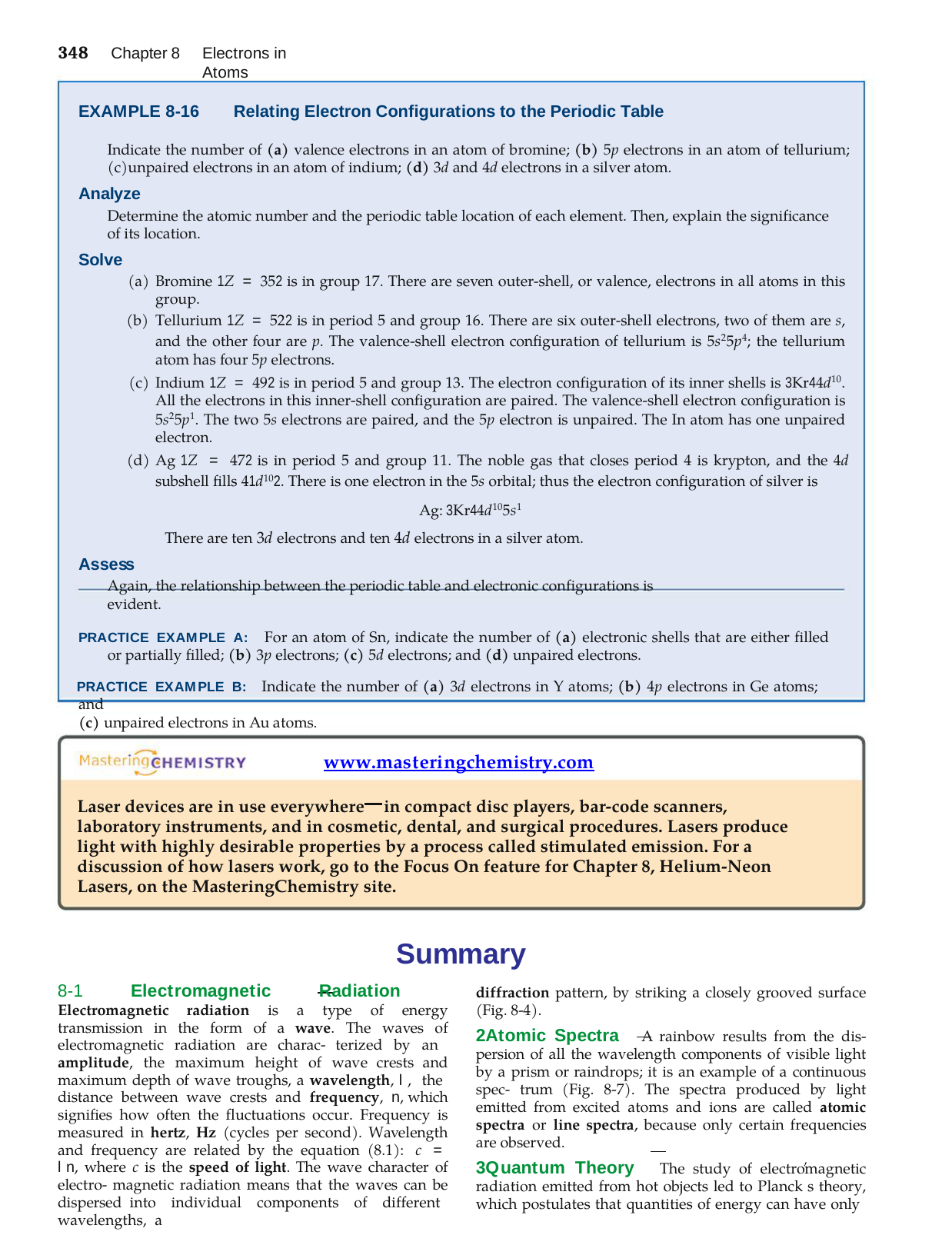

348	Chapter 8
Electrons in Atoms
EXAMPLE 8-16	Relating Electron Configurations to the Periodic Table

Indicate the number of (a) valence electrons in an atom of bromine; (b) 5p electrons in an atom of tellurium;
unpaired electrons in an atom of indium; (d) 3d and 4d electrons in a silver atom.
Analyze
Determine the atomic number and the periodic table location of each element. Then, explain the significance of its location.
Solve
Bromine 1Z  =  352 is in group 17. There are seven outer-shell, or valence, electrons in all atoms in this group.
Tellurium 1Z  =  522 is in period 5 and group 16. There are six outer-shell electrons, two of them are s, and the other four are p. The valence-shell electron configuration of tellurium is 5s25p4; the tellurium atom has four 5p electrons.
Indium 1Z  =  492 is in period 5 and group 13. The electron configuration of its inner shells is 3Kr44d10. All the electrons in this inner-shell configuration are paired. The valence-shell electron configuration is 5s25p1. The two 5s electrons are paired, and the 5p electron is unpaired. The In atom has one unpaired electron.
Ag 1Z  =  472 is in period 5 and group 11. The noble gas that closes period 4 is krypton, and the 4d subshell fills 41d102. There is one electron in the 5s orbital; thus the electron configuration of silver is
Ag: 3Kr44d105s1
There are ten 3d electrons and ten 4d electrons in a silver atom.
Assess
Again, the relationship between the periodic table and electronic configurations is evident.

PRACTICE  EXAMPLE  A:    For an atom of Sn, indicate the number of (a) electronic shells that are either filled or partially filled; (b) 3p electrons; (c) 5d electrons; and (d) unpaired electrons.
PRACTICE  EXAMPLE  B:	Indicate the number of (a) 3d electrons in Y atoms; (b) 4p electrons in Ge atoms; and
(c) unpaired electrons in Au atoms.
www.masteringchemistry.com

Laser devices are in use everywhere	in compact disc players, bar-code scanners, laboratory instruments, and in cosmetic, dental, and surgical procedures. Lasers produce light with highly desirable properties by a process called stimulated emission. For a discussion of how lasers work, go to the Focus On feature for Chapter 8, Helium-Neon Lasers, on the MasteringChemistry site.

Summary

8-1  Electromagnetic  Radiation   Electromagnetic radiation is a type of energy transmission in the form of a wave. The waves of electromagnetic radiation are charac- terized by an  amplitude, the maximum height of wave crests and maximum depth of wave troughs, a wavelength, l,  the  distance  between  wave  crests  and  frequency,  n, which signifies how often the fluctuations occur. Frequency is measured in hertz, Hz (cycles per second). Wavelength and frequency are related by the equation (8.1):  c  =  ln, where c is the speed of light. The wave character of electro- magnetic radiation means that the waves can be dispersed into  individual  components  of  different  wavelengths,  a
diffraction pattern, by striking a closely grooved surface (Fig. 8-4).
Atomic Spectra   A rainbow results from the dis- persion of all the wavelength components of visible light by a prism or raindrops; it is an example of a continuous spec- trum (Fig. 8-7). The spectra produced by light emitted from excited atoms and ions are called atomic spectra or line spectra, because only certain frequencies are observed.
Quantum Theory   The study of electromagnetic radiation emitted from hot objects led to Planck s theory, which postulates that quantities of energy can have only